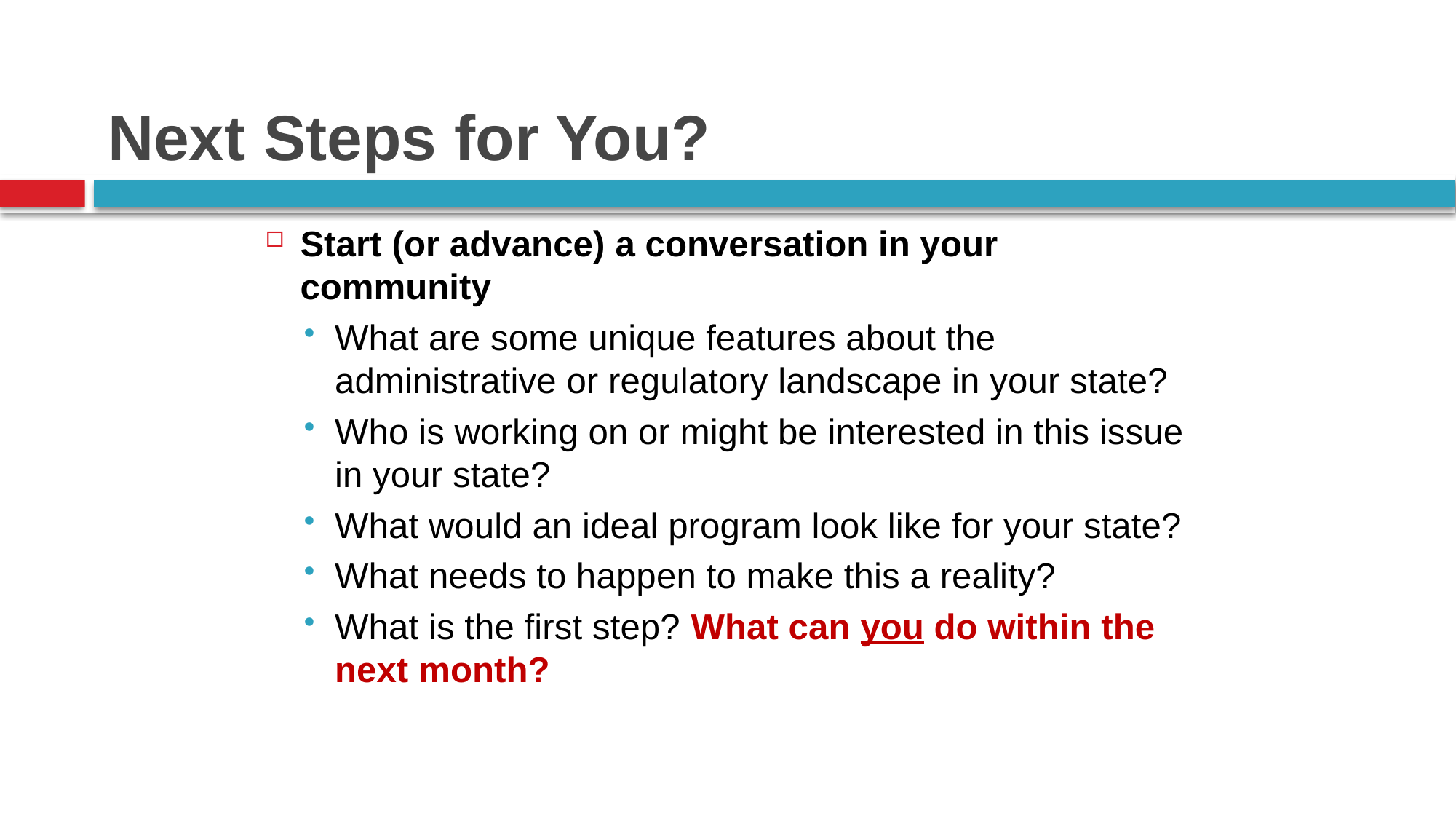

# Next Steps for You?
Start (or advance) a conversation in your community
What are some unique features about the administrative or regulatory landscape in your state?
Who is working on or might be interested in this issue in your state?
What would an ideal program look like for your state?
What needs to happen to make this a reality?
What is the first step? What can you do within the next month?